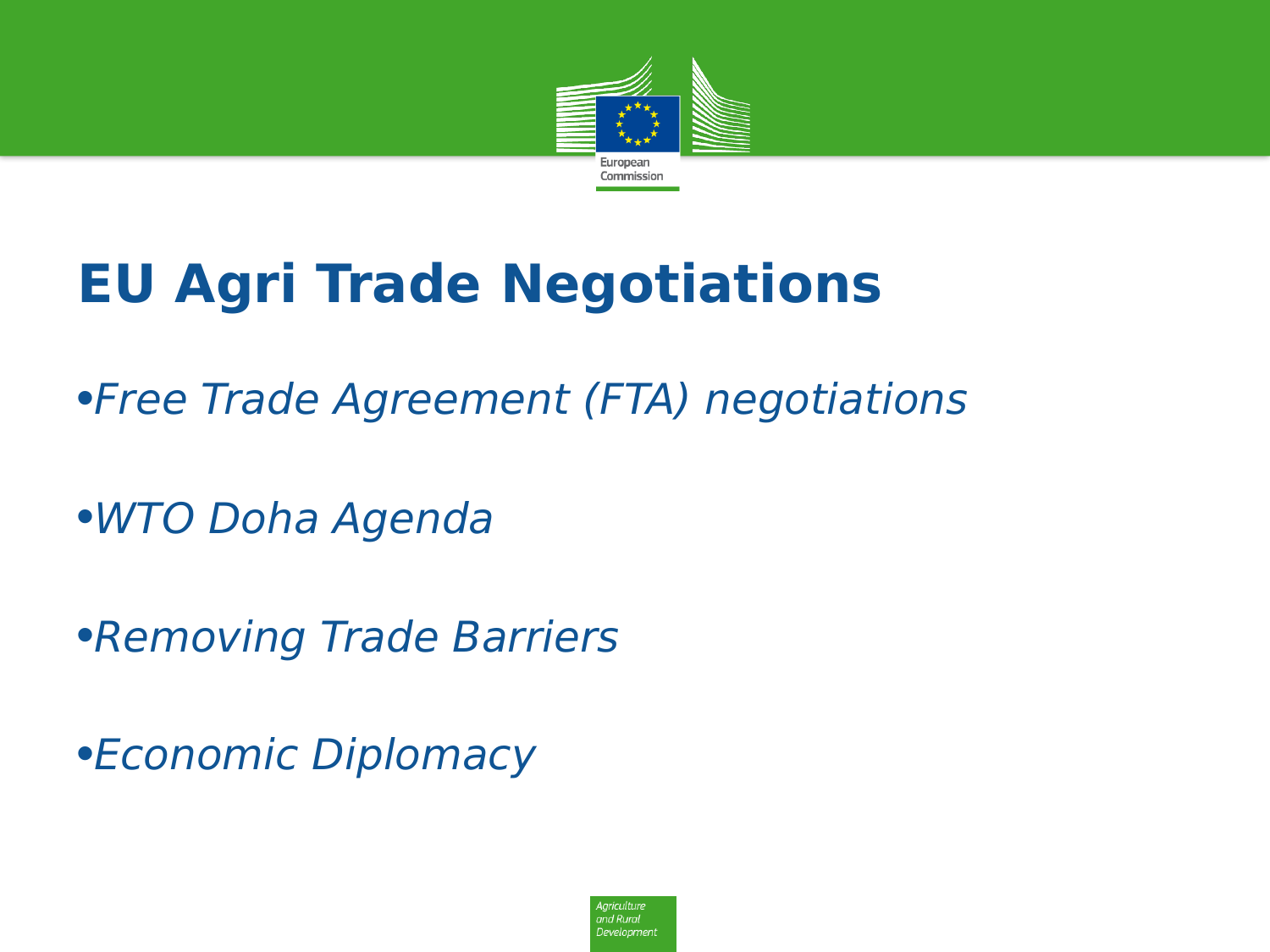

# EU Agri Trade Negotiations
Free Trade Agreement (FTA) negotiations

WTO Doha Agenda

Removing Trade Barriers

Economic Diplomacy